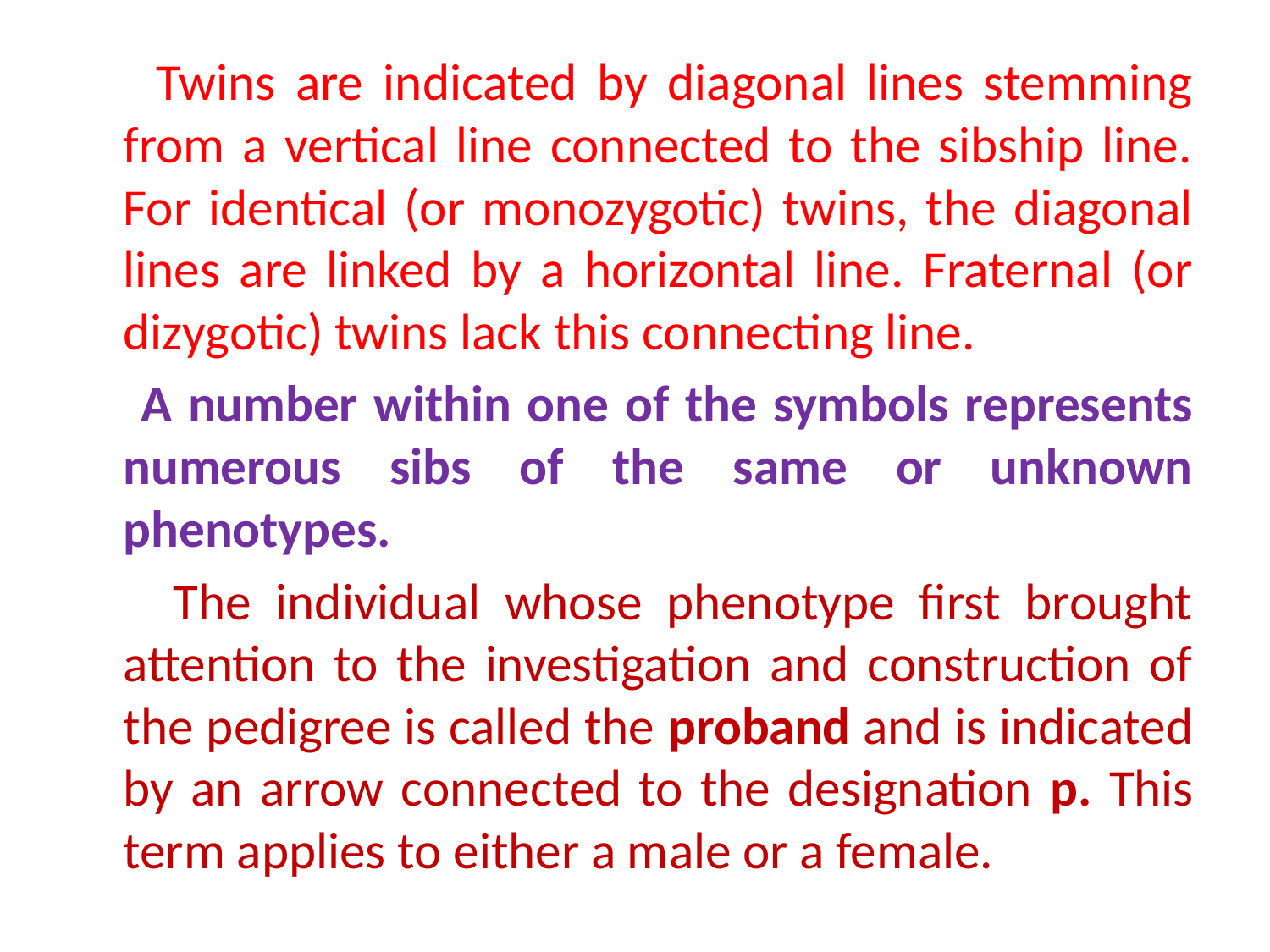

#
    Twins are indicated by diagonal lines stemming from a vertical line connected to the sibship line. For identical (or monozygotic) twins, the diagonal lines are linked by a horizontal line. Fraternal (or dizygotic) twins lack this connecting line.
    A number within one of the symbols represents numerous sibs of the same or unknown phenotypes.
    The individual whose phenotype first brought attention to the investigation and construction of the pedigree is called the proband and is indicated by an arrow connected to the designation p. This term applies to either a male or a female.